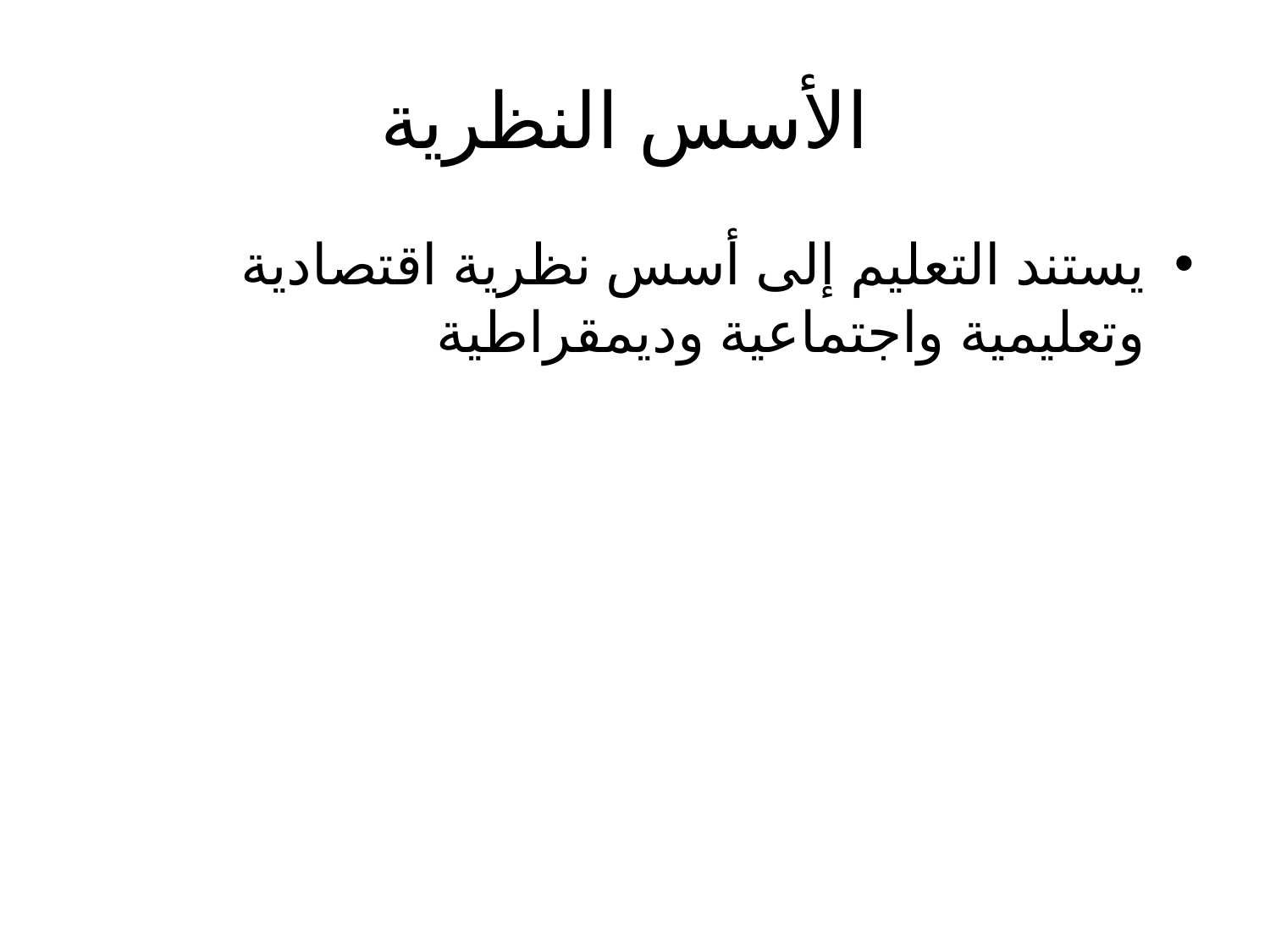

# الأسس النظرية
يستند التعليم إلى أسس نظرية اقتصادية وتعليمية واجتماعية وديمقراطية